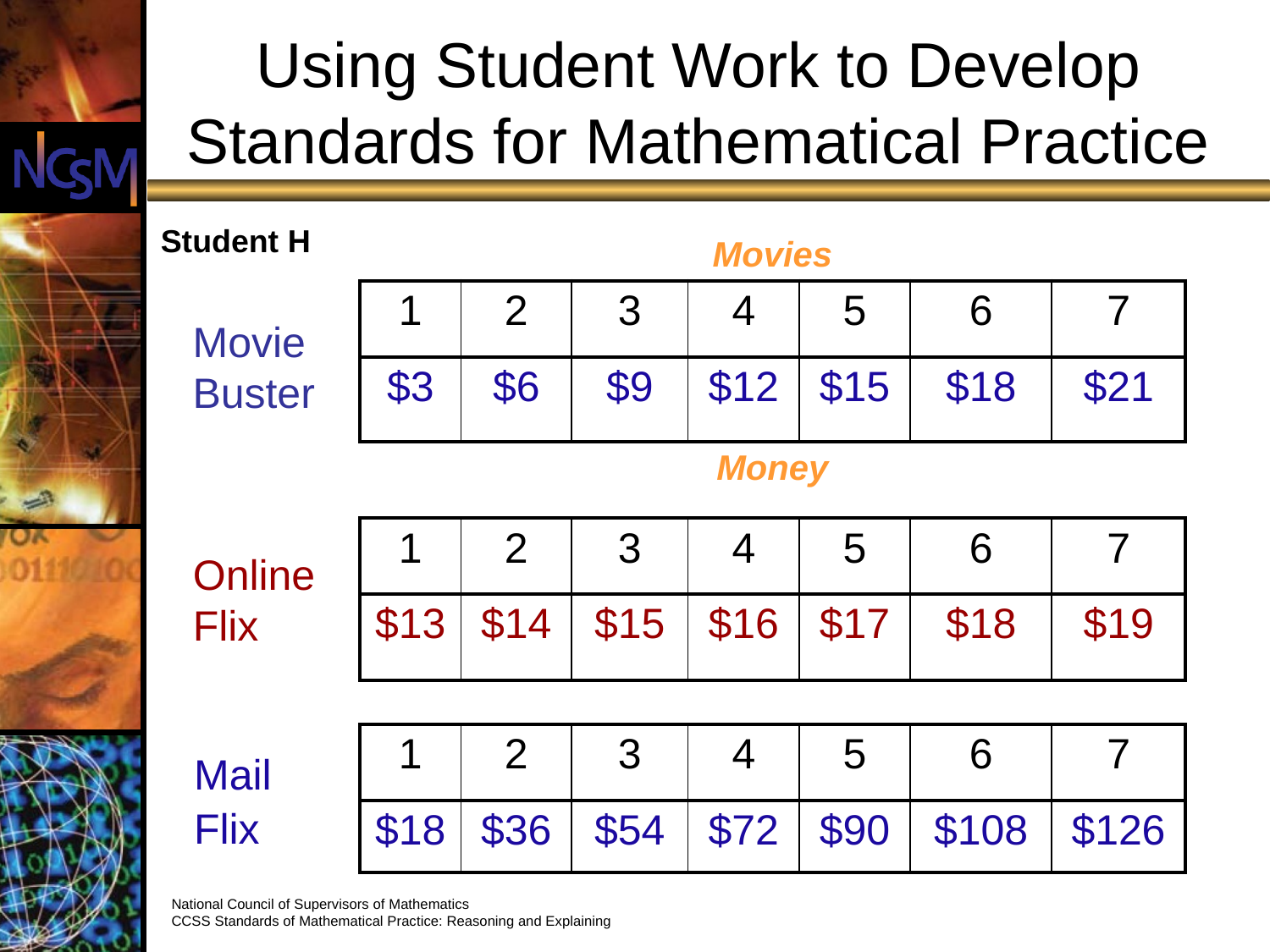

Using Student Work to Develop Standards for Mathematical Practice
Student H
| Movies |  |  |  |  |  |  |
| --- | --- | --- | --- | --- | --- | --- |
| 1 | 2 | 3 | 4 | 5 | 6 | 7 |
| $3 | $6 | $9 | $12 | $15 | $18 | $21 |
| Money |  |  |  |  |  |  |
| 1 | 2 | 3 | 4 | 5 | 6 | 7 |
| $13 | $14 | $15 | $16 | $17 | $18 | $19 |
|  |  |  |  |  |  |  |
| 1 | 2 | 3 | 4 | 5 | 6 | 7 |
| $18 | $36 | $54 | $72 | $90 | $108 | $126 |
Movie
Buster
Online
Flix
Mail
Flix
National Council of Supervisors of Mathematics
CCSS Standards of Mathematical Practice: Reasoning and Explaining